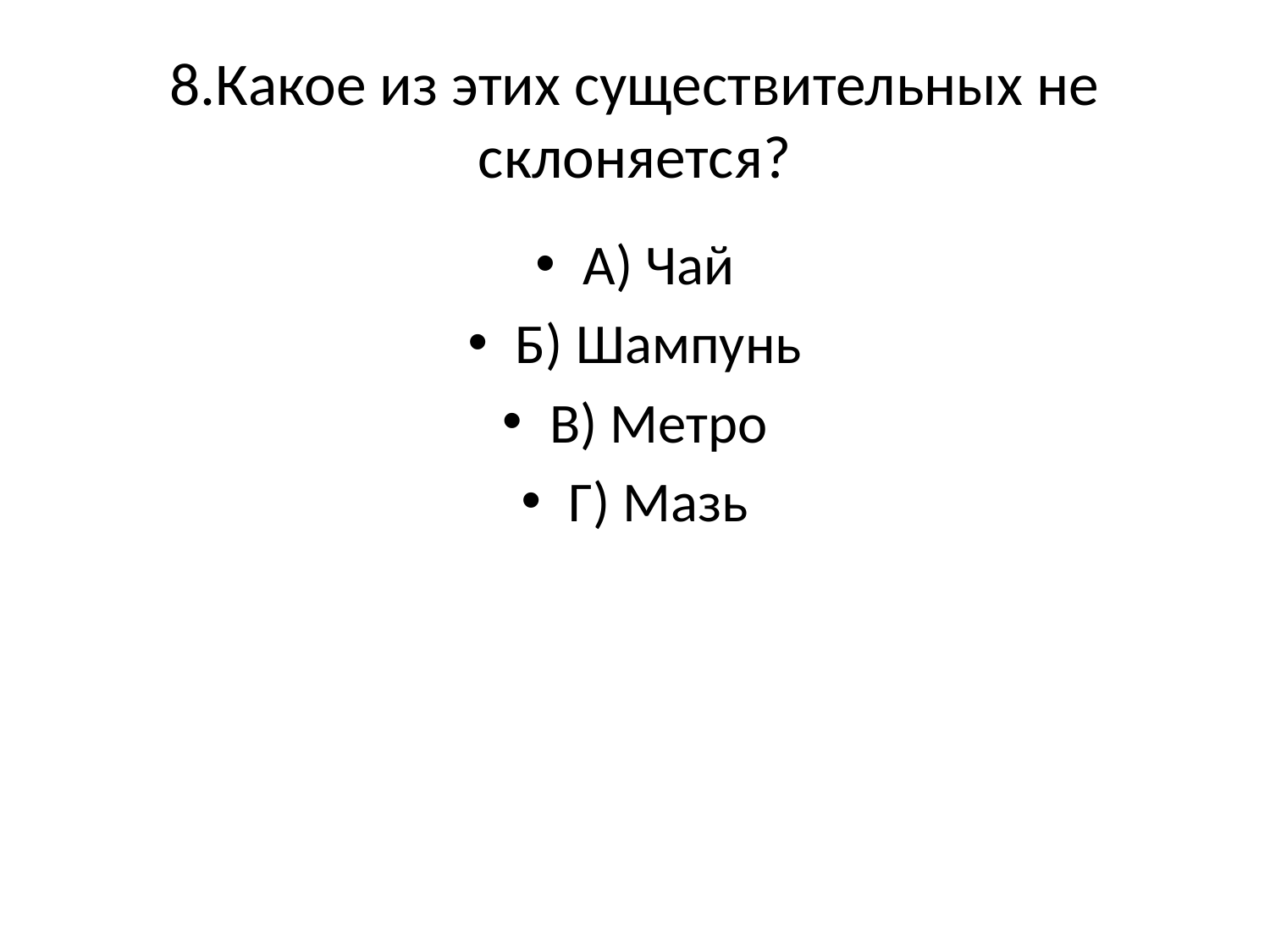

# 8.Какое из этих существительных не склоняется?
А) Чай
Б) Шампунь
В) Метро
Г) Мазь